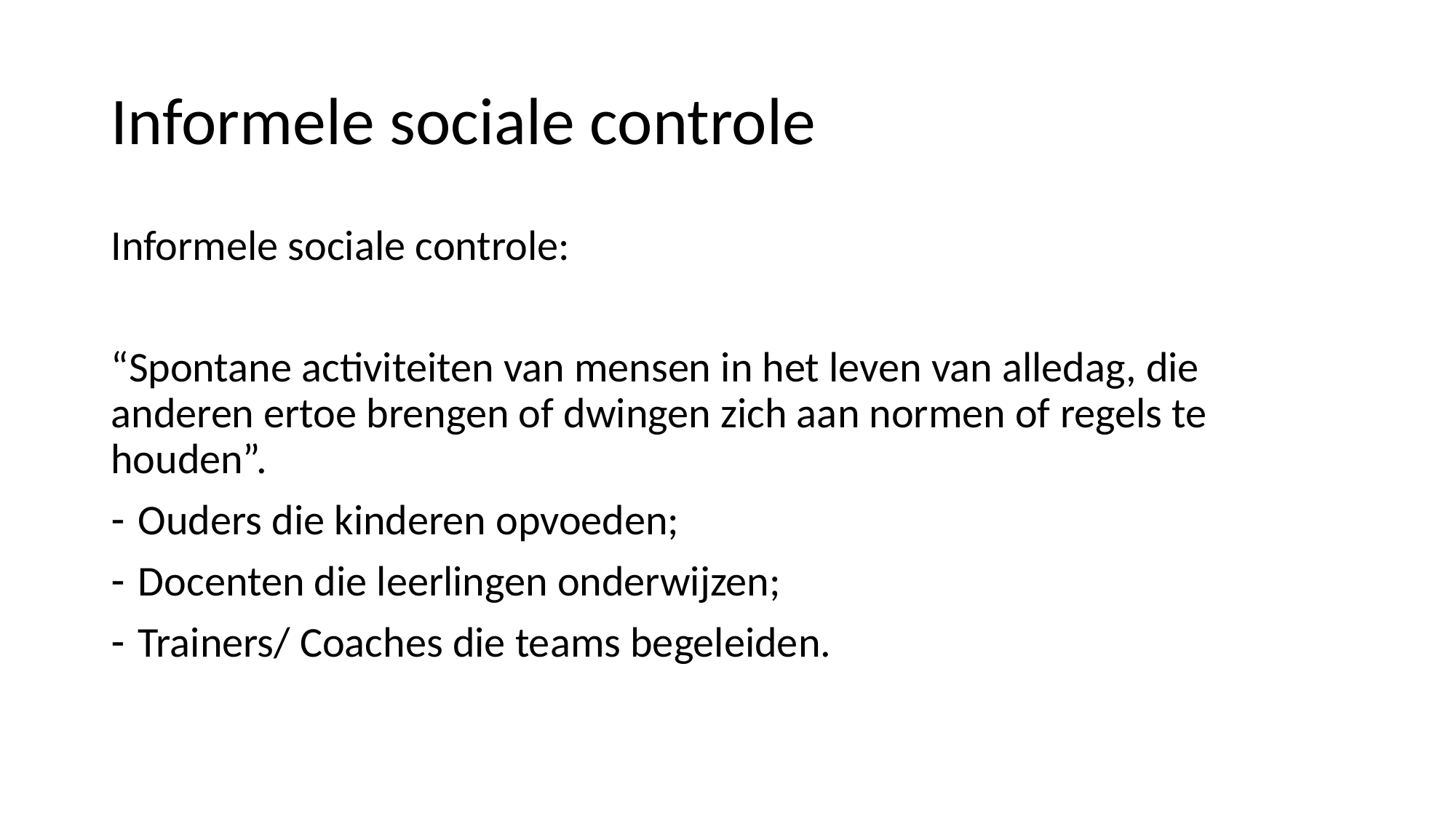

# Informele sociale controle
Informele sociale controle:

“Spontane activiteiten van mensen in het leven van alledag, die anderen ertoe brengen of dwingen zich aan normen of regels te houden”.
Ouders die kinderen opvoeden;
Docenten die leerlingen onderwijzen;
Trainers/ Coaches die teams begeleiden.